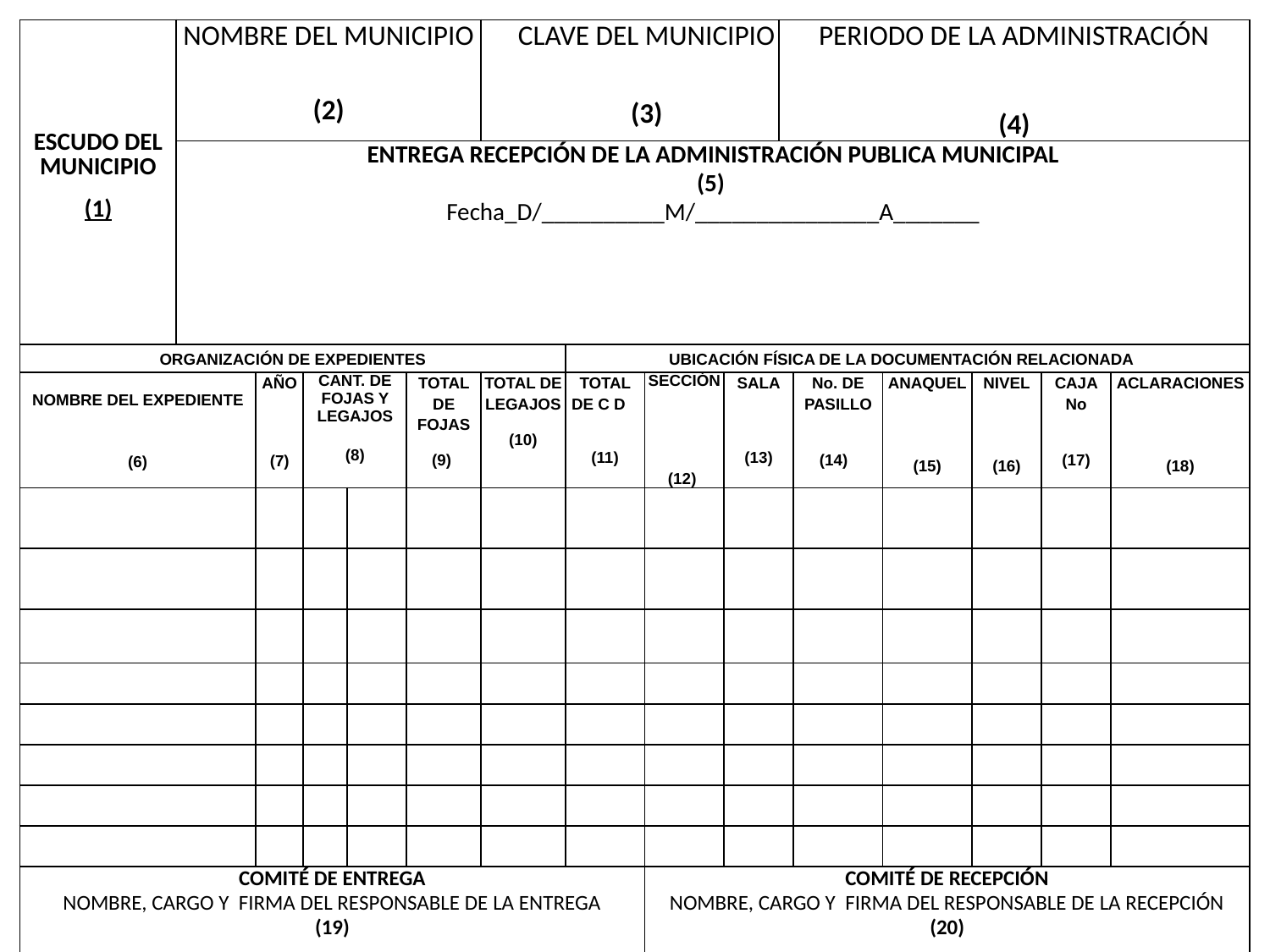

| ESCUDO DEL MUNICIPIO (1) | NOMBRE DEL MUNICIPIO (2) |  |  |  |  | CLAVE DEL MUNICIPIO (3) |  |  |  | PERIODO DE LA ADMINISTRACIÓN (4) |  |  |  |  |  |  |
| --- | --- | --- | --- | --- | --- | --- | --- | --- | --- | --- | --- | --- | --- | --- | --- | --- |
|  | ENTREGA RECEPCIÓN DE LA ADMINISTRACIÓN PUBLICA MUNICIPAL (5) Fecha\_D/\_\_\_\_\_\_\_\_\_\_M/\_\_\_\_\_\_\_\_\_\_\_\_\_\_\_A\_\_\_\_\_\_\_ |  |  |  |  |  |  |  |  |  |  |  |  |  |  |  |
| ORGANIZACIÓN DE EXPEDIENTES |  |  |  |  |  |  | UBICACIÓN FÍSICA DE LA DOCUMENTACIÓN RELACIONADA |  |  |  |  |  |  |  |  |  |
| NOMBRE DEL EXPEDIENTE (6) |  | AÑO (7) | CANT. DE FOJAS Y LEGAJOS (8) |  | TOTAL DE FOJAS (9) | TOTAL DE LEGAJOS (10) | TOTAL DE C D (11) | SECCIÓN (12) | SALA (13) |  | No. DE PASILLO (14) | ANAQUEL (15) |  | NIVEL (16) | CAJA No (17) | ACLARACIONES (18) |
|  |  |  |  |  |  |  |  |  |  |  |  |  |  |  |  |  |
|  |  |  |  |  |  |  |  |  |  |  |  |  |  |  |  |  |
|  |  |  |  |  |  |  |  |  |  |  |  |  |  |  |  |  |
|  |  |  |  |  |  |  |  |  |  |  |  |  |  |  |  |  |
|  |  |  |  |  |  |  |  |  |  |  |  |  |  |  |  |  |
|  |  |  |  |  |  |  |  |  |  |  |  |  |  |  |  |  |
|  |  |  |  |  |  |  |  |  |  |  |  |  |  |  |  |  |
|  |  |  |  |  |  |  |  |  |  |  |  |  |  |  |  |  |
| COMITÉ DE ENTREGA NOMBRE, CARGO Y FIRMA DEL RESPONSABLE DE LA ENTREGA (19) |  |  |  |  |  |  |  | COMITÉ DE RECEPCIÓN NOMBRE, CARGO Y FIRMA DEL RESPONSABLE DE LA RECEPCIÓN (20) |  |  |  |  |  |  |  |  |
| SELLO OFICIAL DEL MUNICIPIO (21) |  |  |  |  |  |  |  |  |  |  |  |  |  |  |  |  |